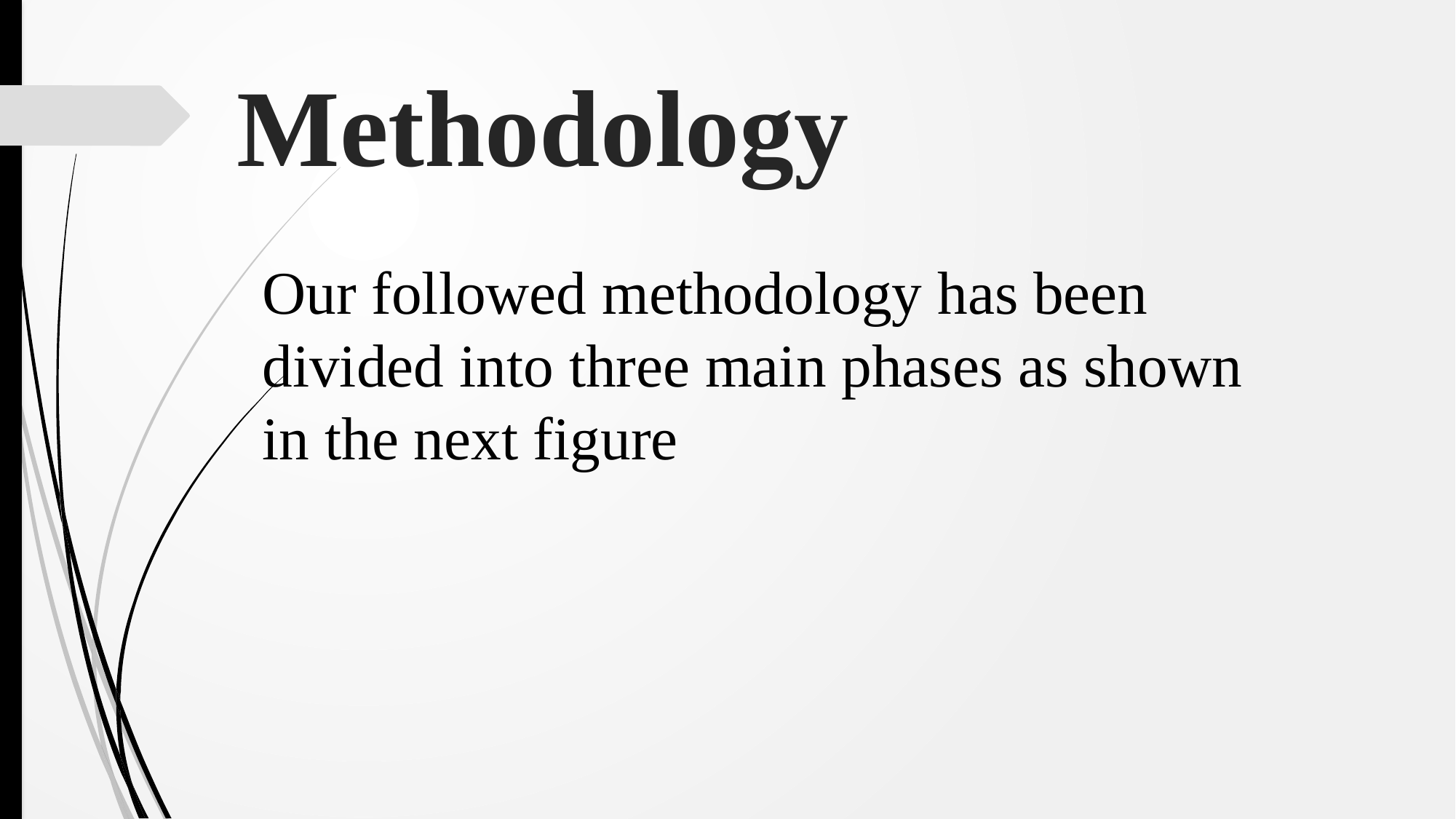

# Methodology
Our followed methodology has been divided into three main phases as shown in the next figure